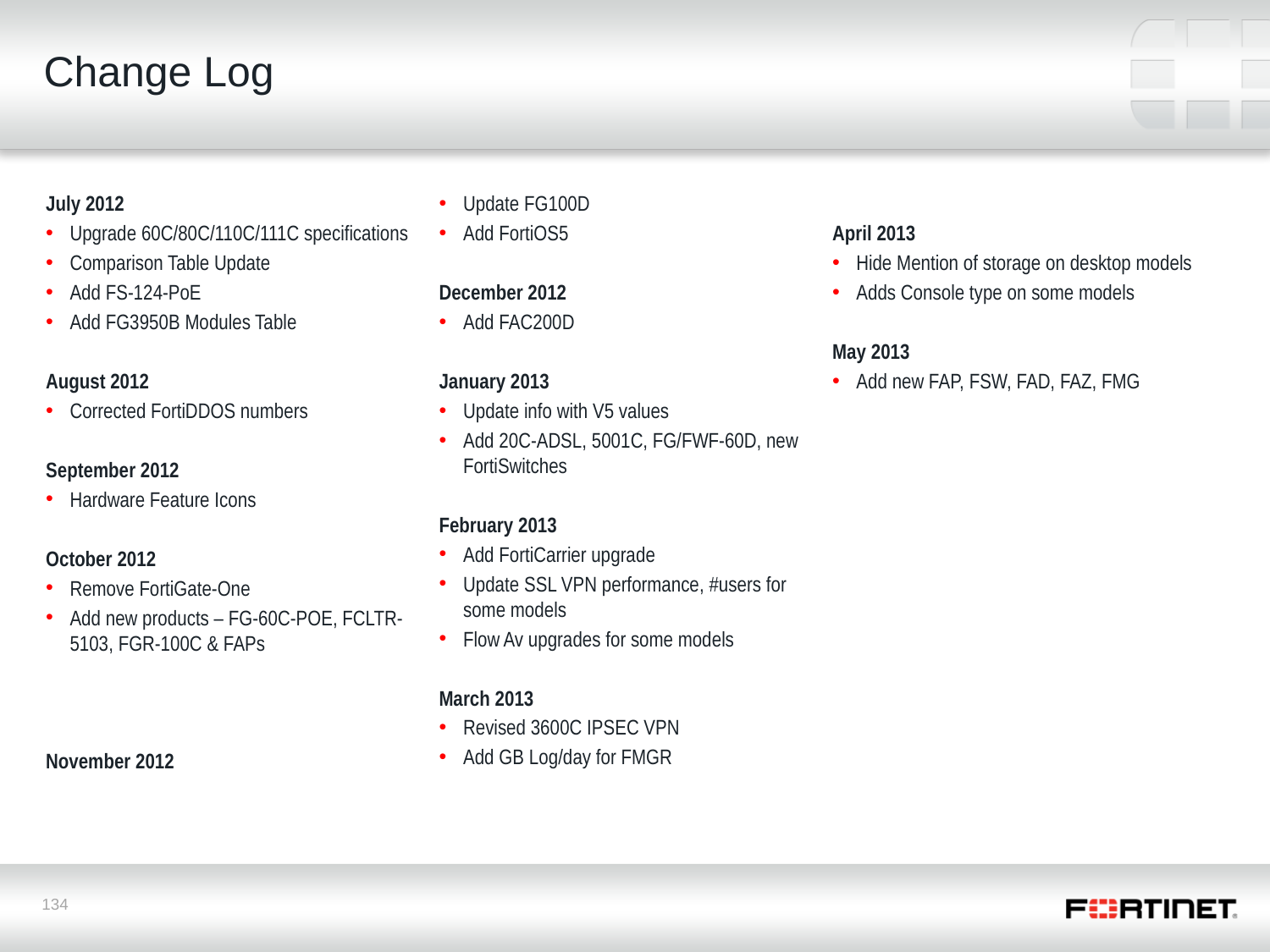

# Change Log
July 2012
Upgrade 60C/80C/110C/111C specifications
Comparison Table Update
Add FS-124-PoE
Add FG3950B Modules Table

August 2012
Corrected FortiDDOS numbers

September 2012
Hardware Feature Icons

October 2012
Remove FortiGate-One
Add new products – FG-60C-POE, FCLTR-5103, FGR-100C & FAPs

November 2012
Update FG100D
Add FortiOS5

December 2012
Add FAC200D

January 2013
Update info with V5 values
Add 20C-ADSL, 5001C, FG/FWF-60D, new FortiSwitches

February 2013
Add FortiCarrier upgrade
Update SSL VPN performance, #users for some models
Flow Av upgrades for some models

March 2013
Revised 3600C IPSEC VPN
Add GB Log/day for FMGR

April 2013
Hide Mention of storage on desktop models
Adds Console type on some models

May 2013
Add new FAP, FSW, FAD, FAZ, FMG